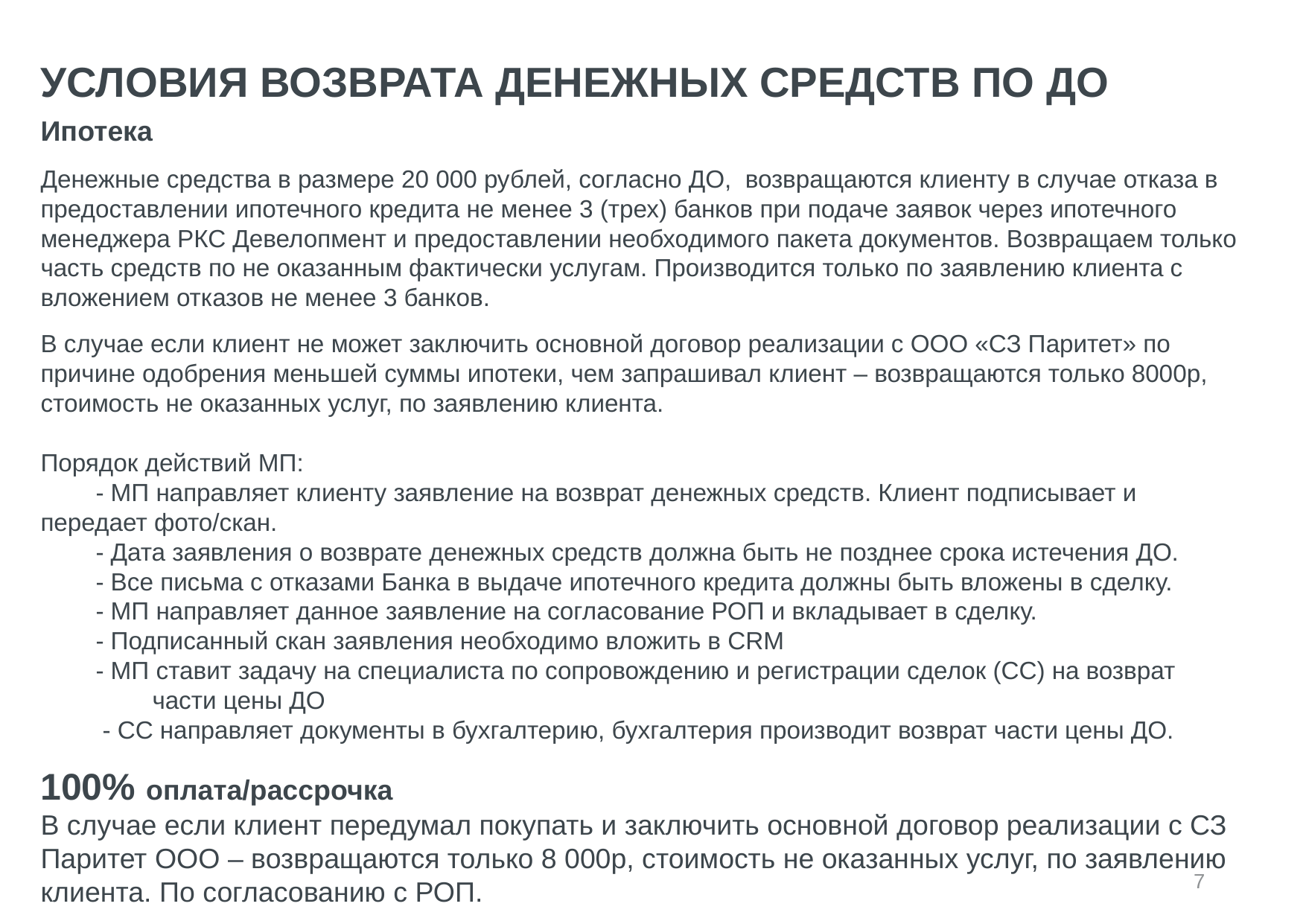

УСЛОВИЯ ВОЗВРАТА ДЕНЕЖНЫХ СРЕДСТВ ПО ДО
Ипотека
Денежные средства в размере 20 000 рублей, согласно ДО,  возвращаются клиенту в случае отказа в предоставлении ипотечного кредита не менее 3 (трех) банков при подаче заявок через ипотечного менеджера РКС Девелопмент и предоставлении необходимого пакета документов. Возвращаем только часть средств по не оказанным фактически услугам. Производится только по заявлению клиента с вложением отказов не менее 3 банков.
В случае если клиент не может заключить основной договор реализации с ООО «СЗ Паритет» по причине одобрения меньшей суммы ипотеки, чем запрашивал клиент – возвращаются только 8000р, стоимость не оказанных услуг, по заявлению клиента.

Порядок действий МП:
        - МП направляет клиенту заявление на возврат денежных средств. Клиент подписывает и 	передает фото/скан.
        - Дата заявления о возврате денежных средств должна быть не позднее срока истечения ДО.
        - Все письма с отказами Банка в выдаче ипотечного кредита должны быть вложены в сделку.
        - МП направляет данное заявление на согласование РОП и вкладывает в сделку.
        - Подписанный скан заявления необходимо вложить в CRM
        - МП ставит задачу на специалиста по сопровождению и регистрации сделок (СС) на возврат 	части цены ДО
         - СС направляет документы в бухгалтерию, бухгалтерия производит возврат части цены ДО.

100% оплата/рассрочка
В случае если клиент передумал покупать и заключить основной договор реализации с СЗ Паритет ООО – возвращаются только 8 000р, стоимость не оказанных услуг, по заявлению клиента. По согласованию с РОП.
7